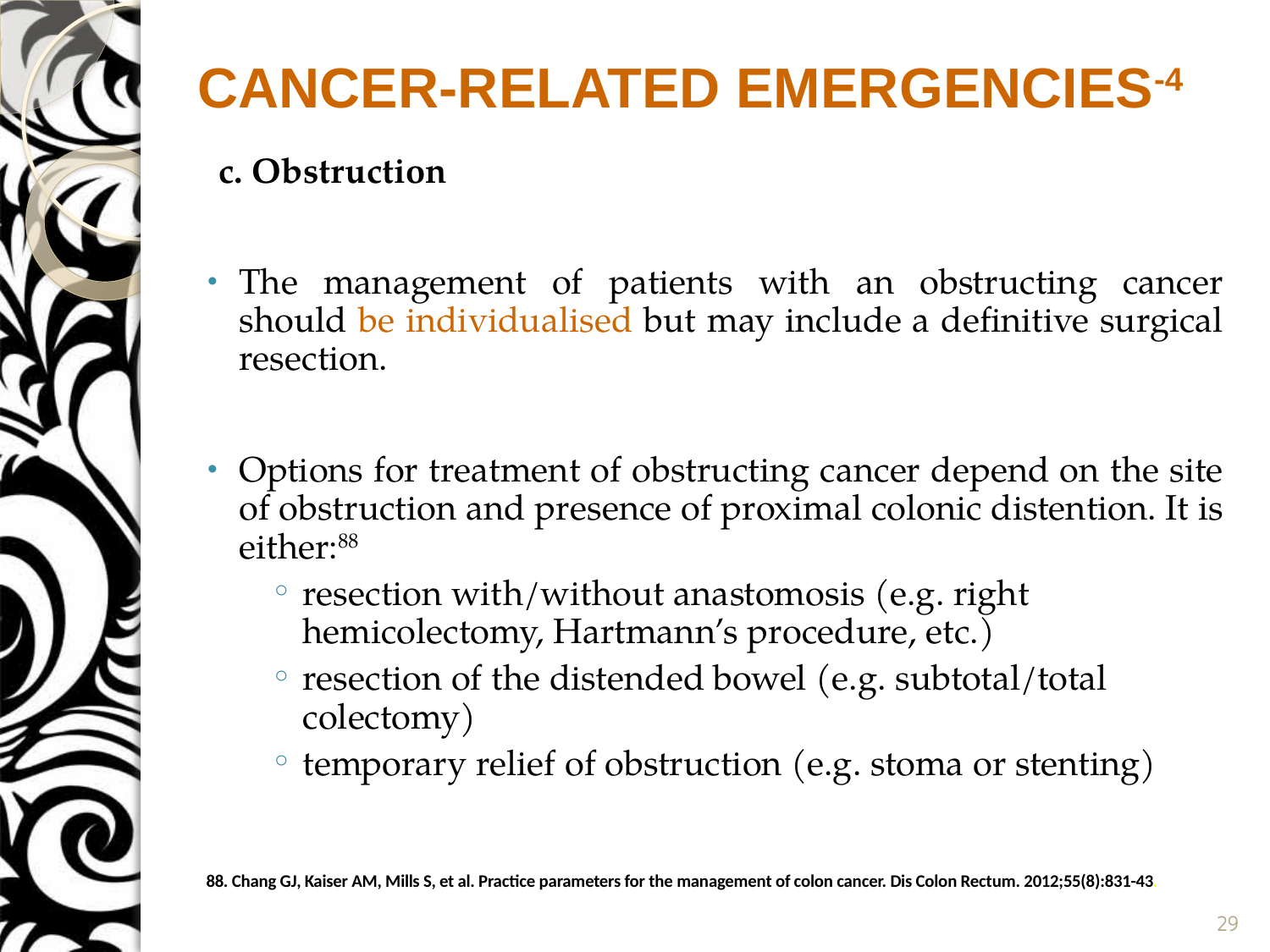

# CANCER-RELATED EMERGENCIES-4
c. Obstruction

The management of patients with an obstructing cancer should be individualised but may include a definitive surgical resection.

Options for treatment of obstructing cancer depend on the site of obstruction and presence of proximal colonic distention. It is either:88
resection with/without anastomosis (e.g. right hemicolectomy, Hartmann’s procedure, etc.)
resection of the distended bowel (e.g. subtotal/total colectomy)
temporary relief of obstruction (e.g. stoma or stenting)
88. Chang GJ, Kaiser AM, Mills S, et al. Practice parameters for the management of colon cancer. Dis Colon Rectum. 2012;55(8):831-43.
29